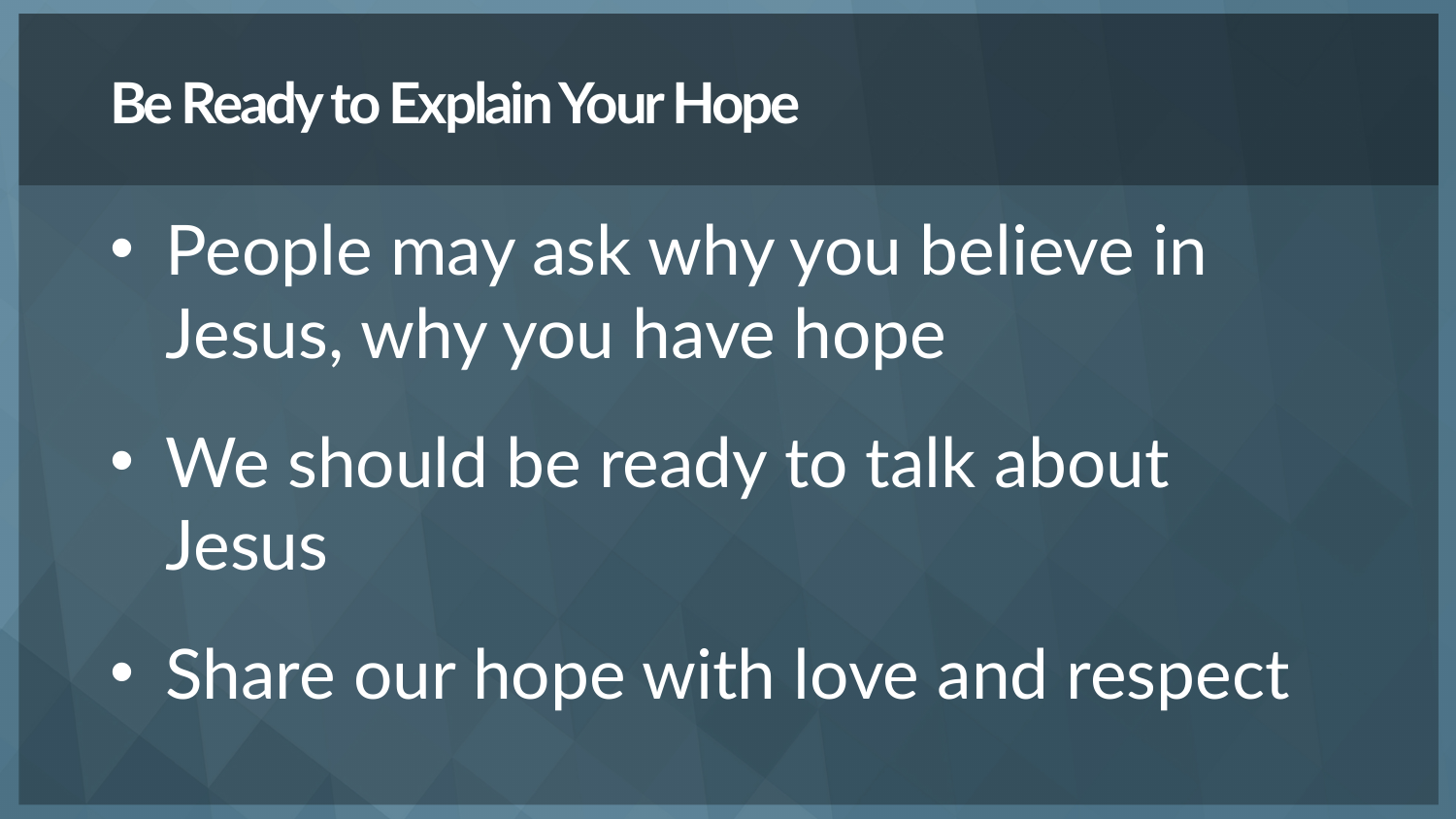

# Be Ready to Explain Your Hope
People may ask why you believe in Jesus, why you have hope
We should be ready to talk about Jesus
Share our hope with love and respect